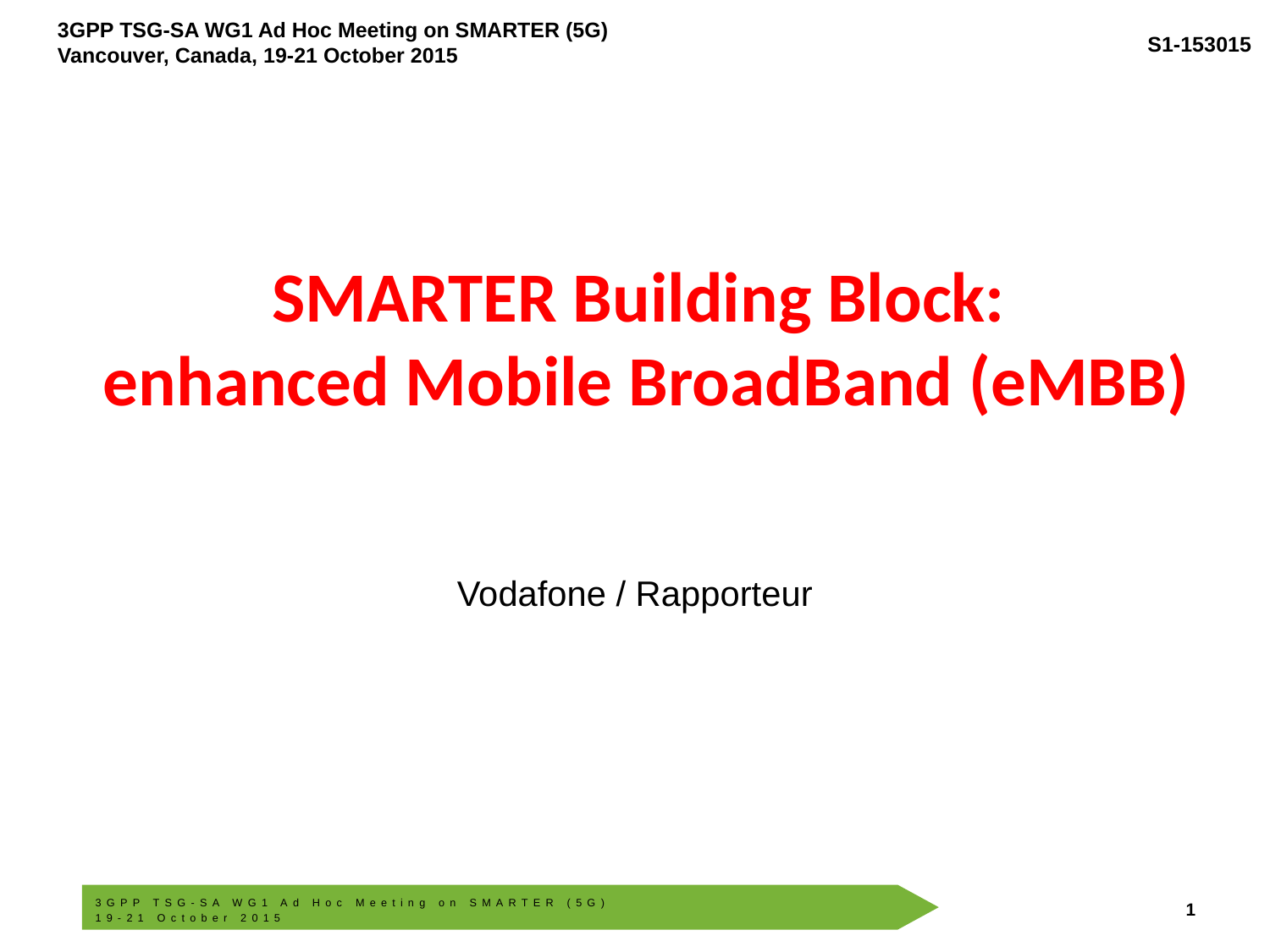

# SMARTER Building Block: enhanced Mobile BroadBand (eMBB)
Vodafone / Rapporteur